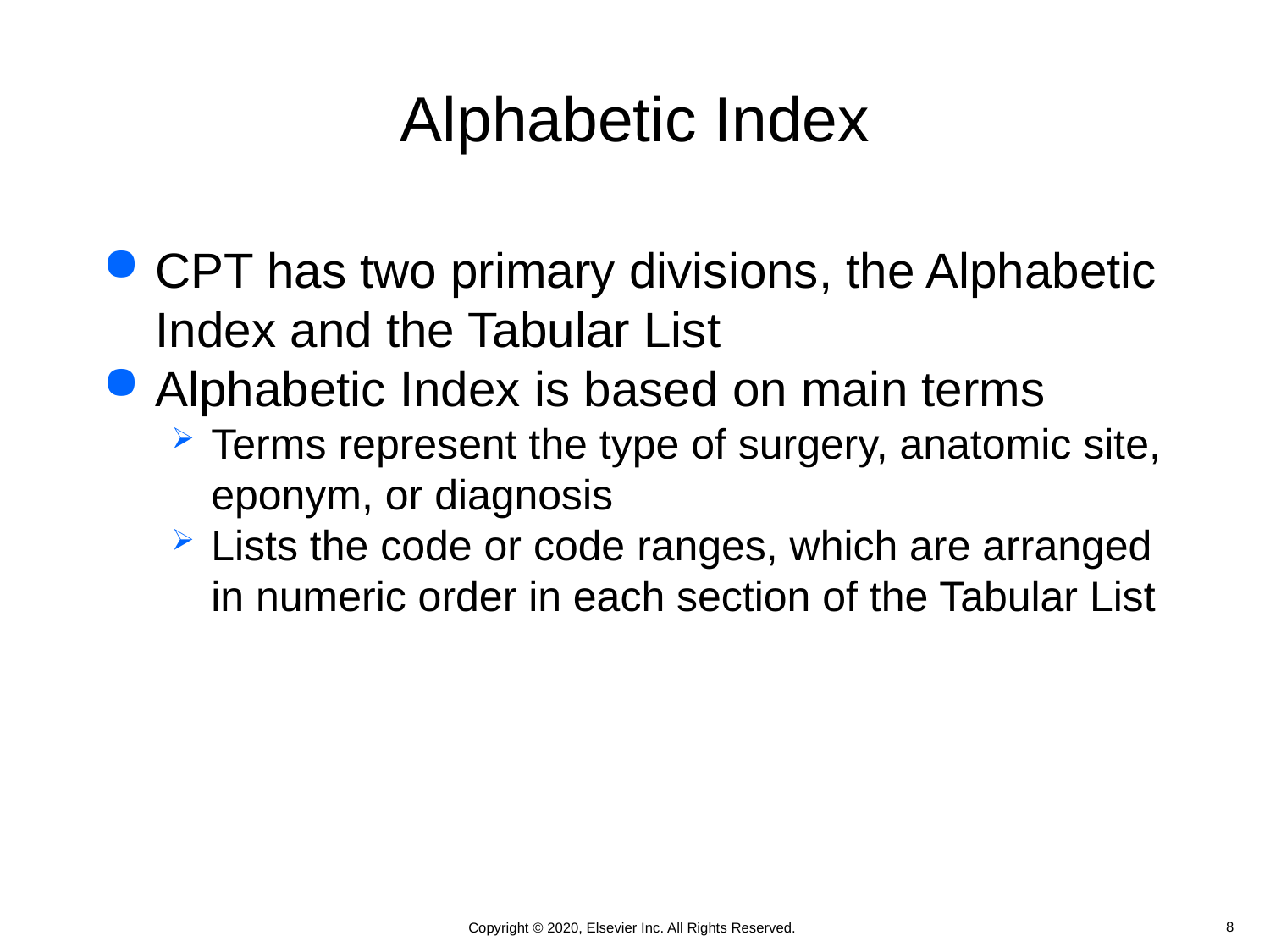

# Alphabetic Index
CPT has two primary divisions, the Alphabetic Index and the Tabular List
Alphabetic Index is based on main terms
Terms represent the type of surgery, anatomic site, eponym, or diagnosis
Lists the code or code ranges, which are arranged in numeric order in each section of the Tabular List
 8